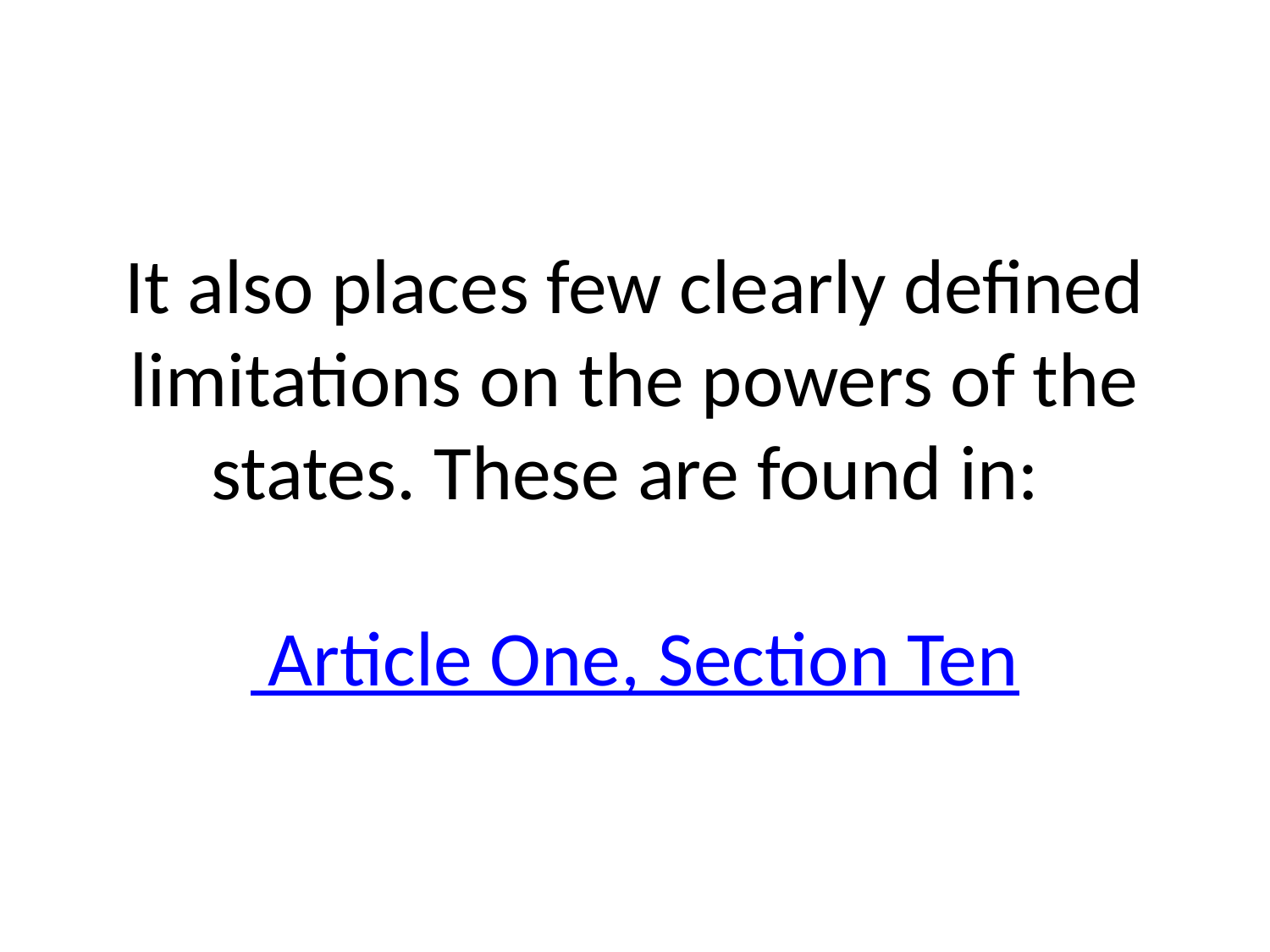

# It also places few clearly defined limitations on the powers of the states. These are found in: Article One, Section Ten